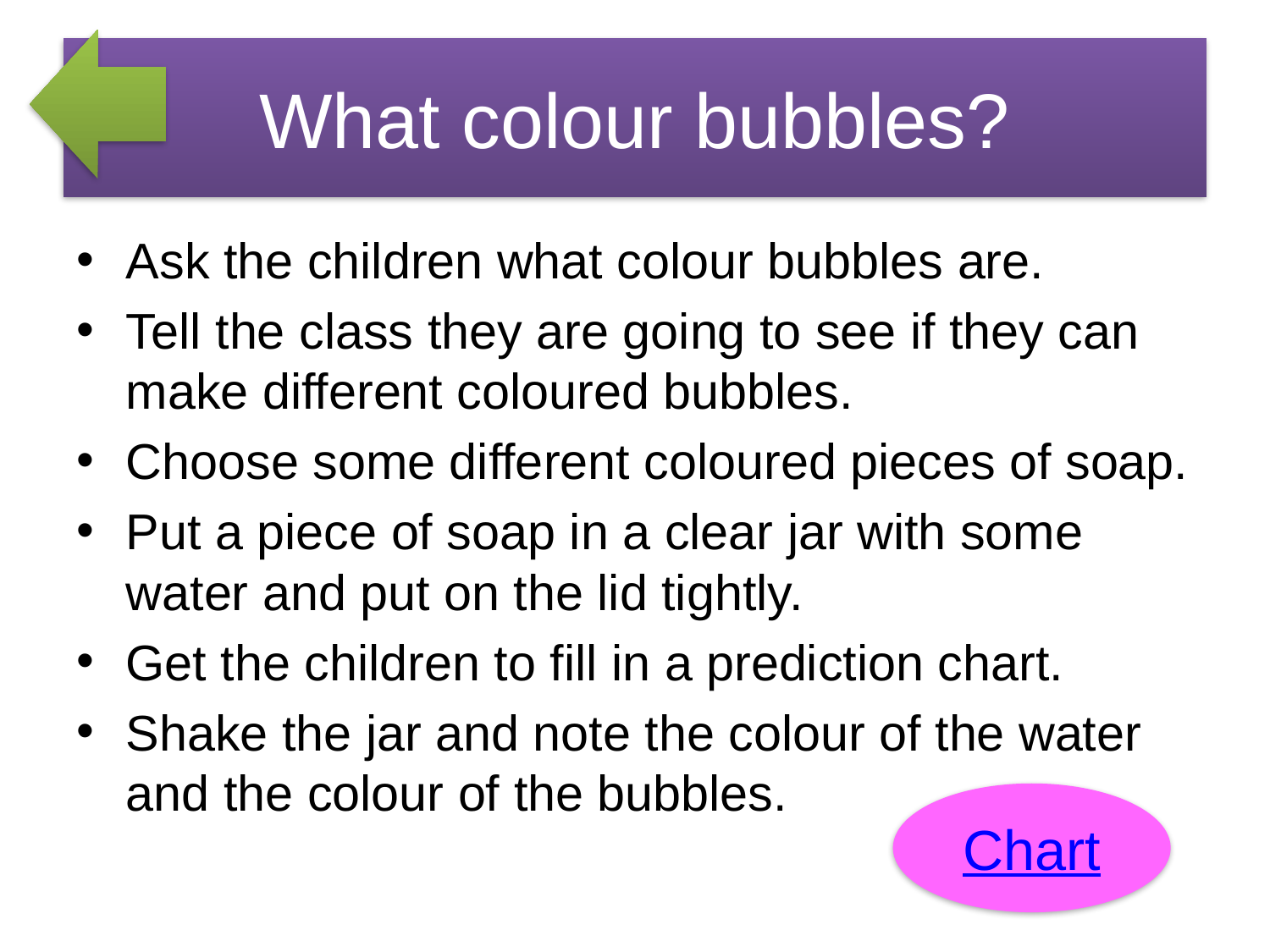

# What colour bubbles?
Ask the children what colour bubbles are.
Tell the class they are going to see if they can make different coloured bubbles.
Choose some different coloured pieces of soap.
Put a piece of soap in a clear jar with some water and put on the lid tightly.
Get the children to fill in a prediction chart.
Shake the jar and note the colour of the water and the colour of the bubbles.

Chart